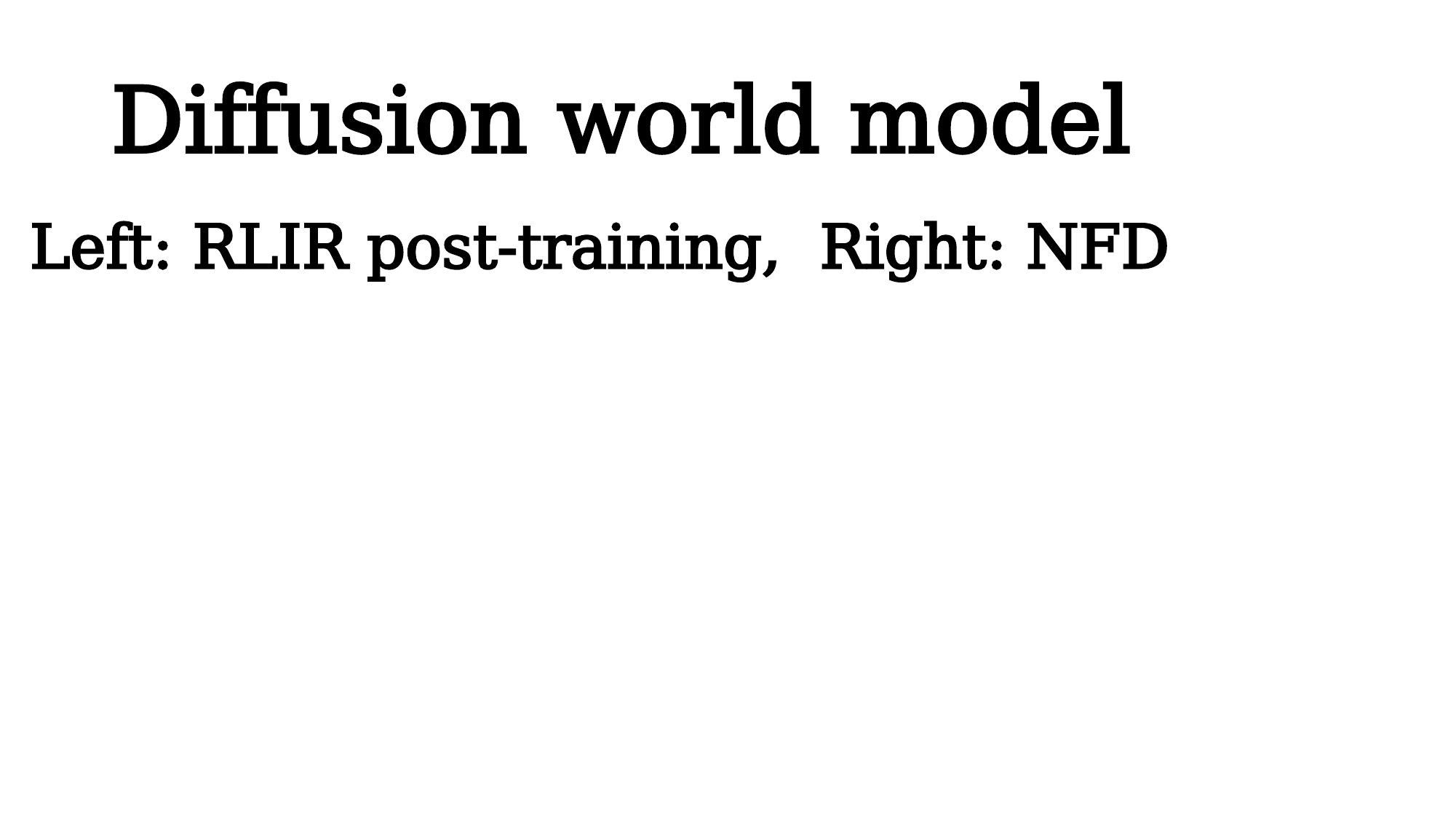

# Diffusion world model
Left: RLIR post-training,  Right: NFD